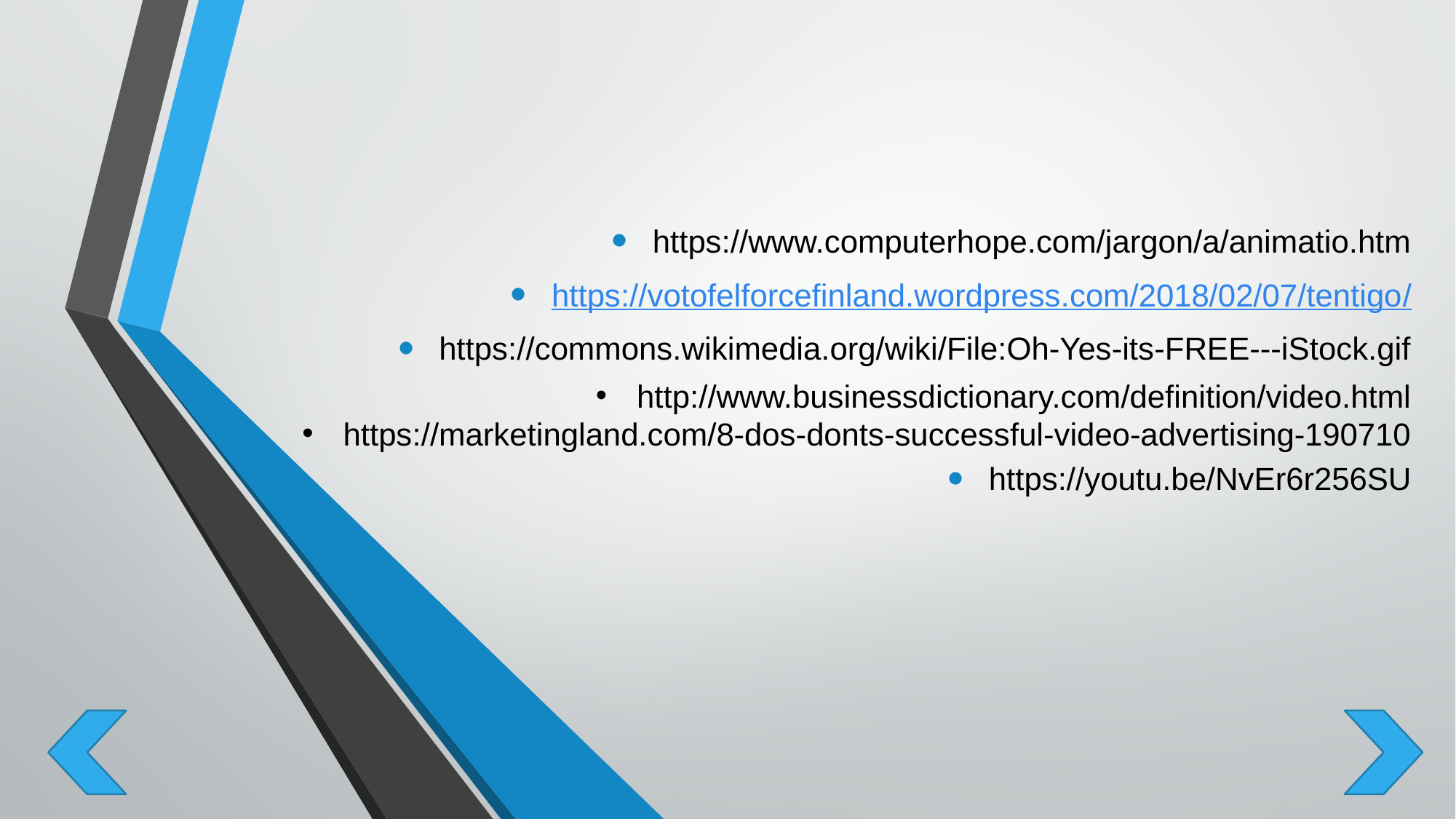

https://www.computerhope.com/jargon/a/animatio.htm
https://votofelforcefinland.wordpress.com/2018/02/07/tentigo/
https://commons.wikimedia.org/wiki/File:Oh-Yes-its-FREE---iStock.gif
http://www.businessdictionary.com/definition/video.html
https://marketingland.com/8-dos-donts-successful-video-advertising-190710
https://youtu.be/NvEr6r256SU

#